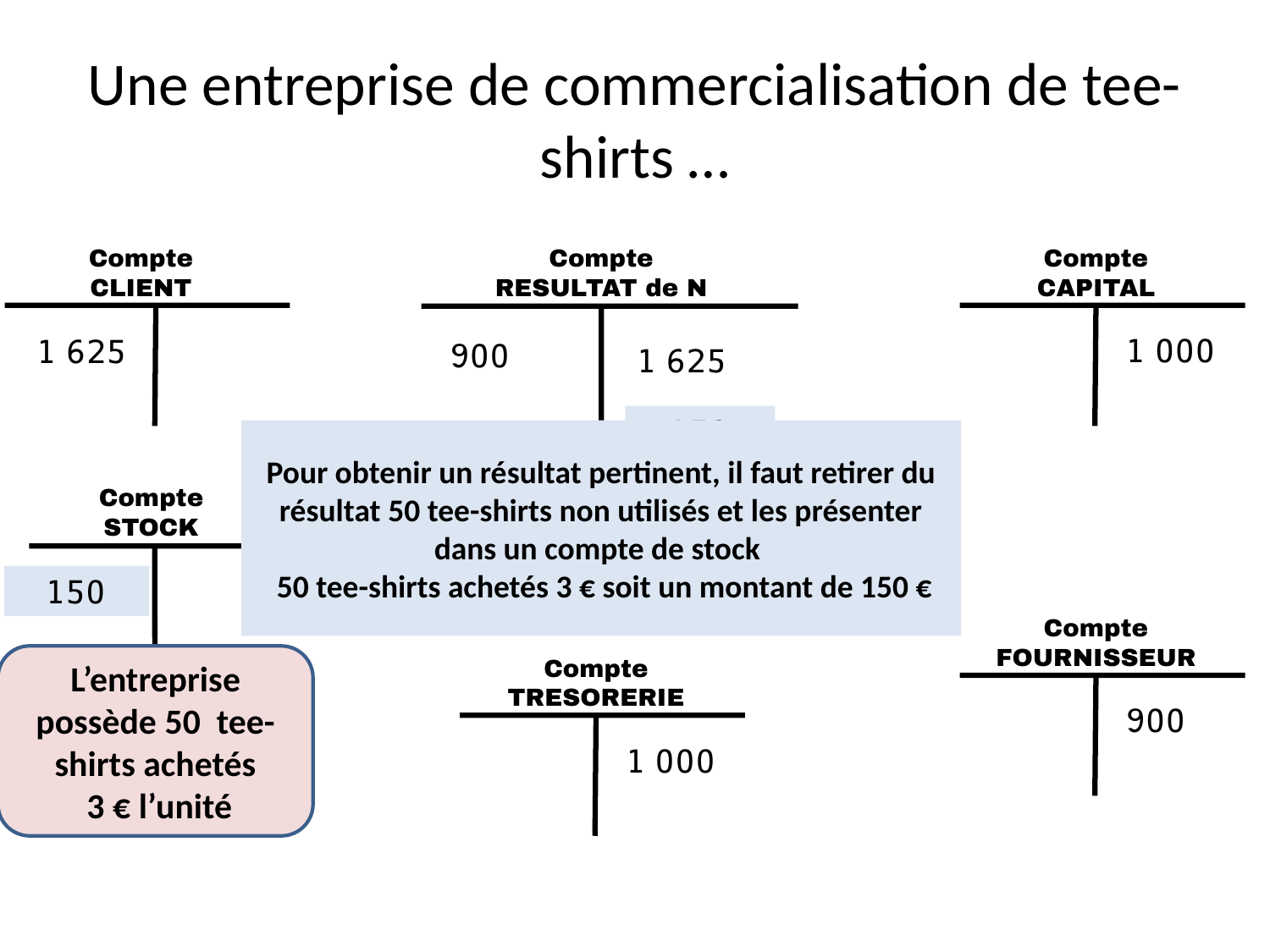

# Une entreprise de commercialisation de tee-shirts …
Compte
CLIENT

1 625
Compte
RESULTAT de N

900
1 625
Compte
CAPITAL

1 000
150
Pour obtenir un résultat pertinent, il faut retirer du résultat 50 tee-shirts non utilisés et les présenter dans un compte de stock
 50 tee-shirts achetés 3 € soit un montant de 150 €
Compte
STOCK

Le résultat est un bénéfice de 875 €
150
Compte
FOURNISSEUR

900
L’entreprise possède 50  tee-shirts achetés
 3 € l’unité
Compte
TRESORERIE

1 000